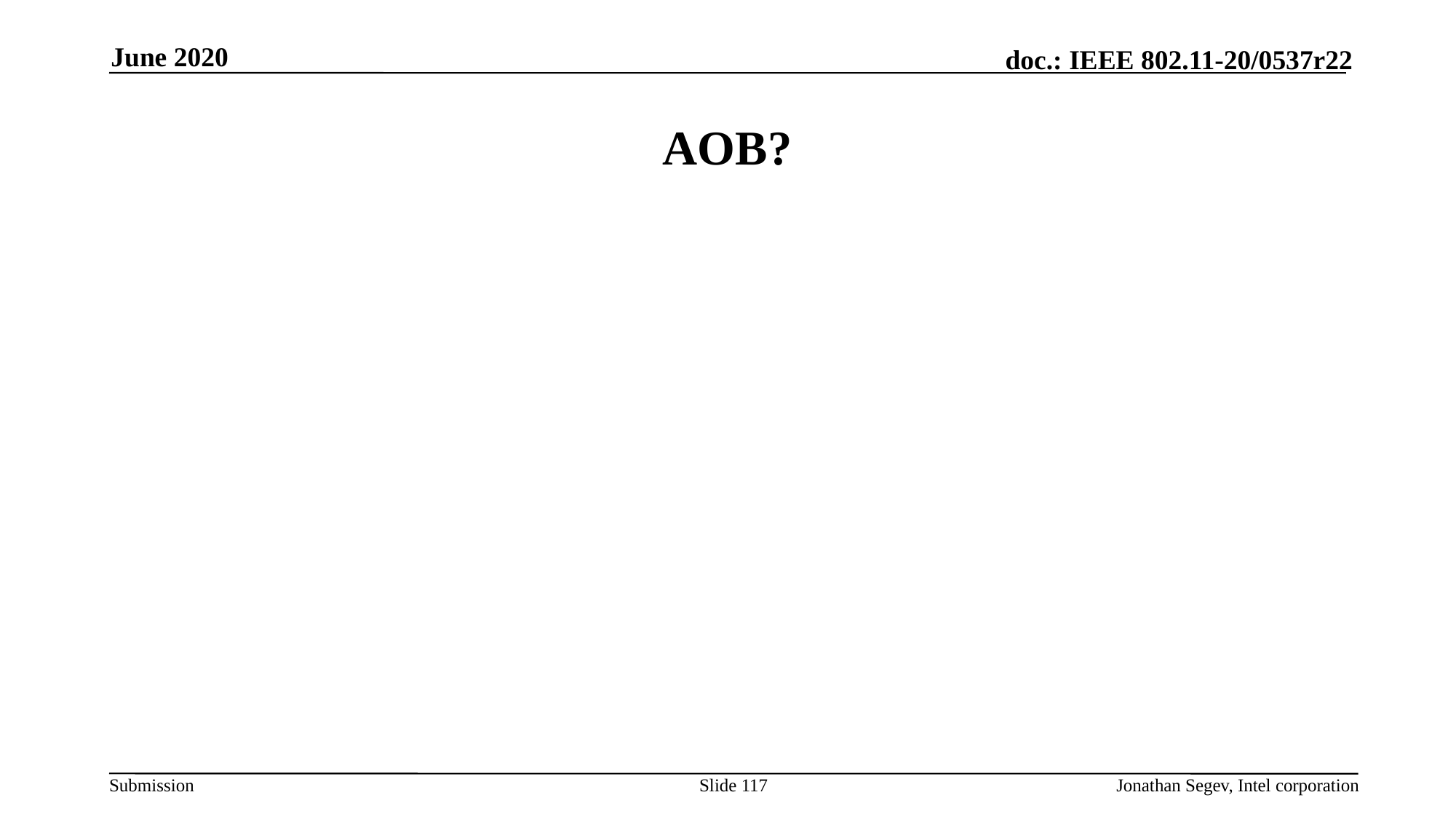

June 2020
# AOB?

Slide 117
Jonathan Segev, Intel corporation